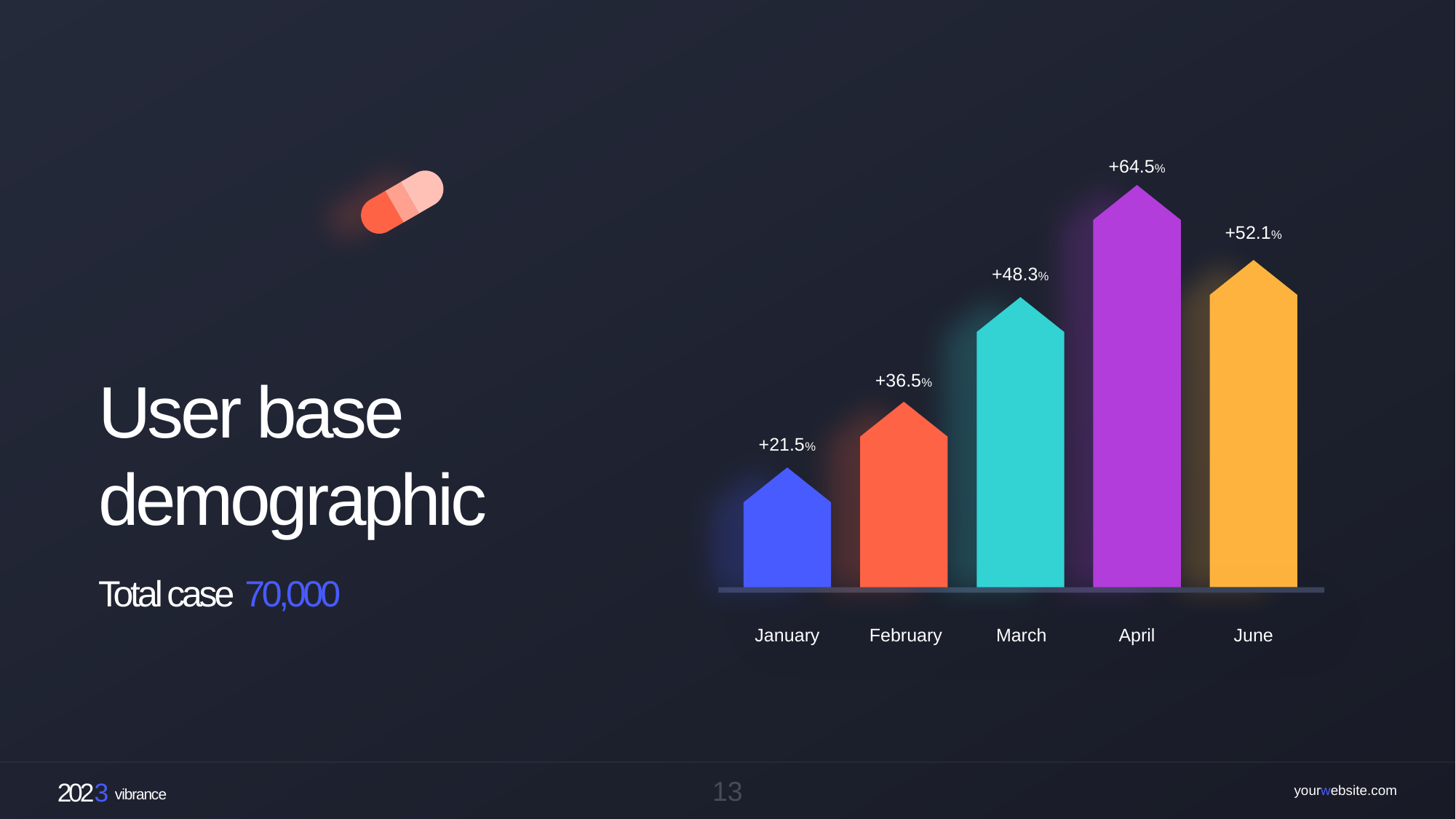

+64.5%
+52.1%
+48.3%

+36.5%

+21.5%

January
February
March
April
June

User base demographic
Total case 70,000